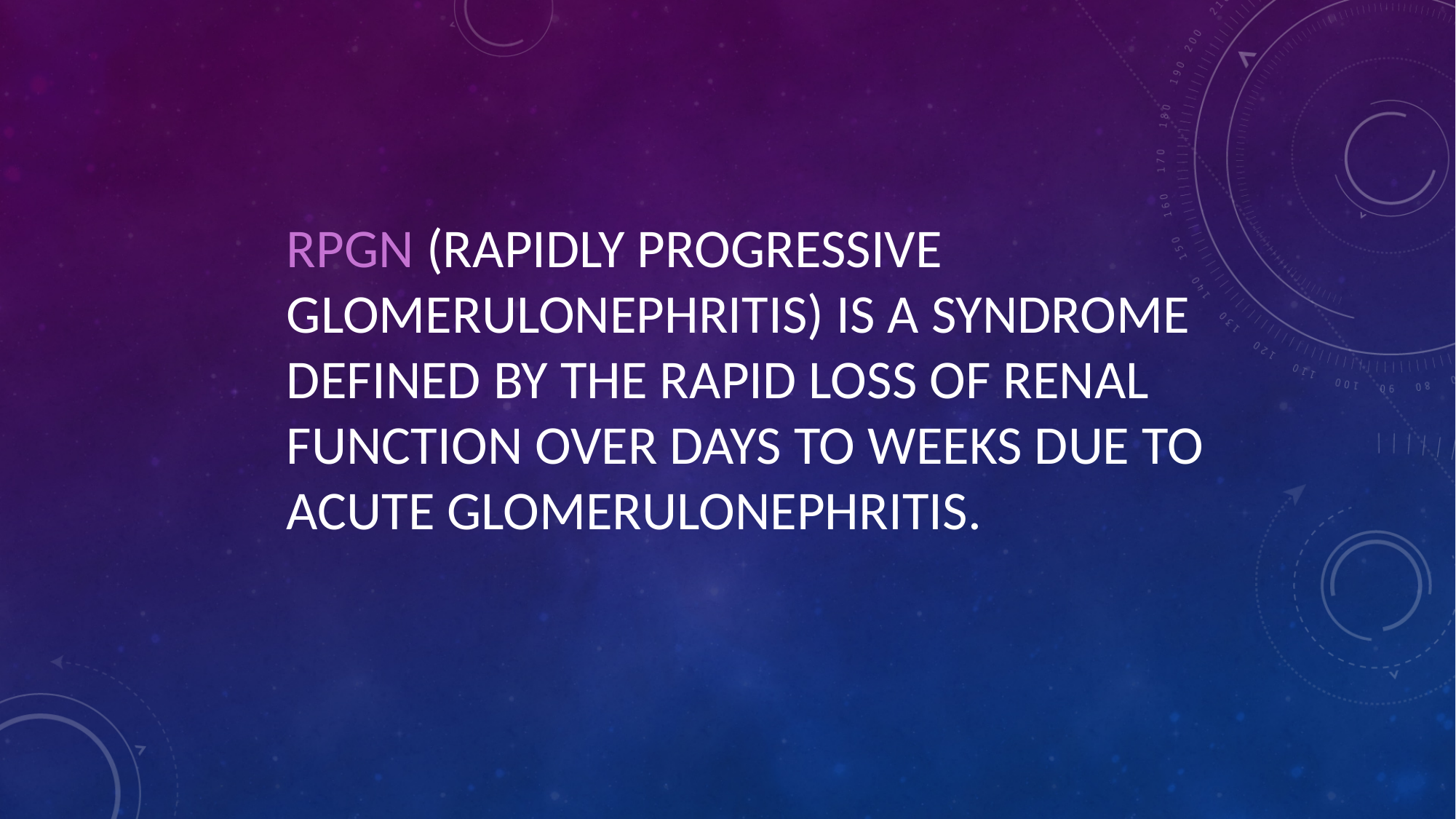

# RPGN (Rapidly Progressive Glomerulonephritis) is a syndrome defined by the rapid loss of renal function over days to weeks due to acute glomerulonephritis.